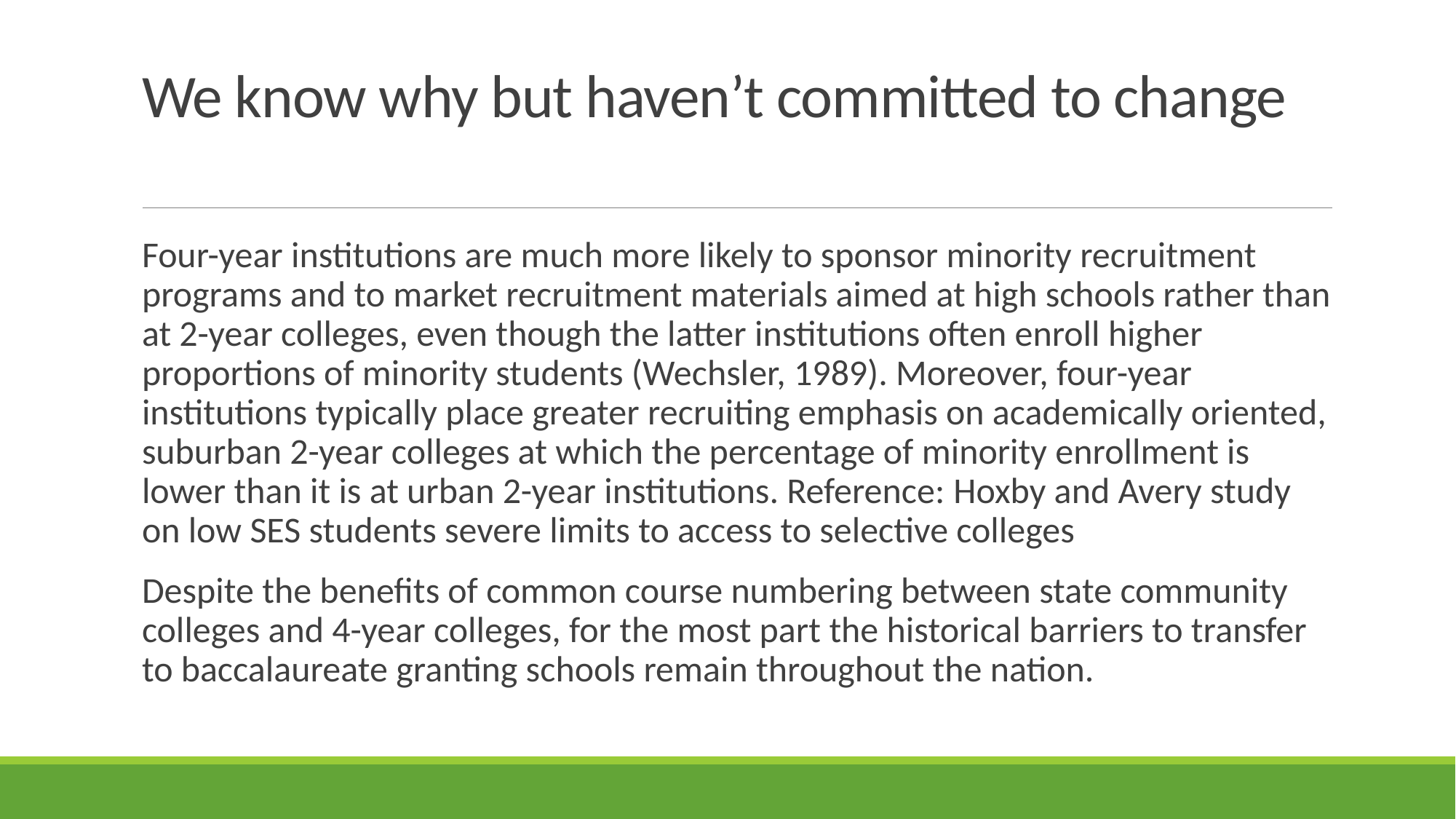

# We know why but haven’t committed to change
Four-year institutions are much more likely to sponsor minority recruitment programs and to market recruitment materials aimed at high schools rather than at 2-year colleges, even though the latter institutions often enroll higher proportions of minority students (Wechsler, 1989). Moreover, four-year institutions typically place greater recruiting emphasis on academically oriented, suburban 2-year colleges at which the percentage of minority enrollment is lower than it is at urban 2-year institutions. Reference: Hoxby and Avery study on low SES students severe limits to access to selective colleges
Despite the benefits of common course numbering between state community colleges and 4-year colleges, for the most part the historical barriers to transfer to baccalaureate granting schools remain throughout the nation.